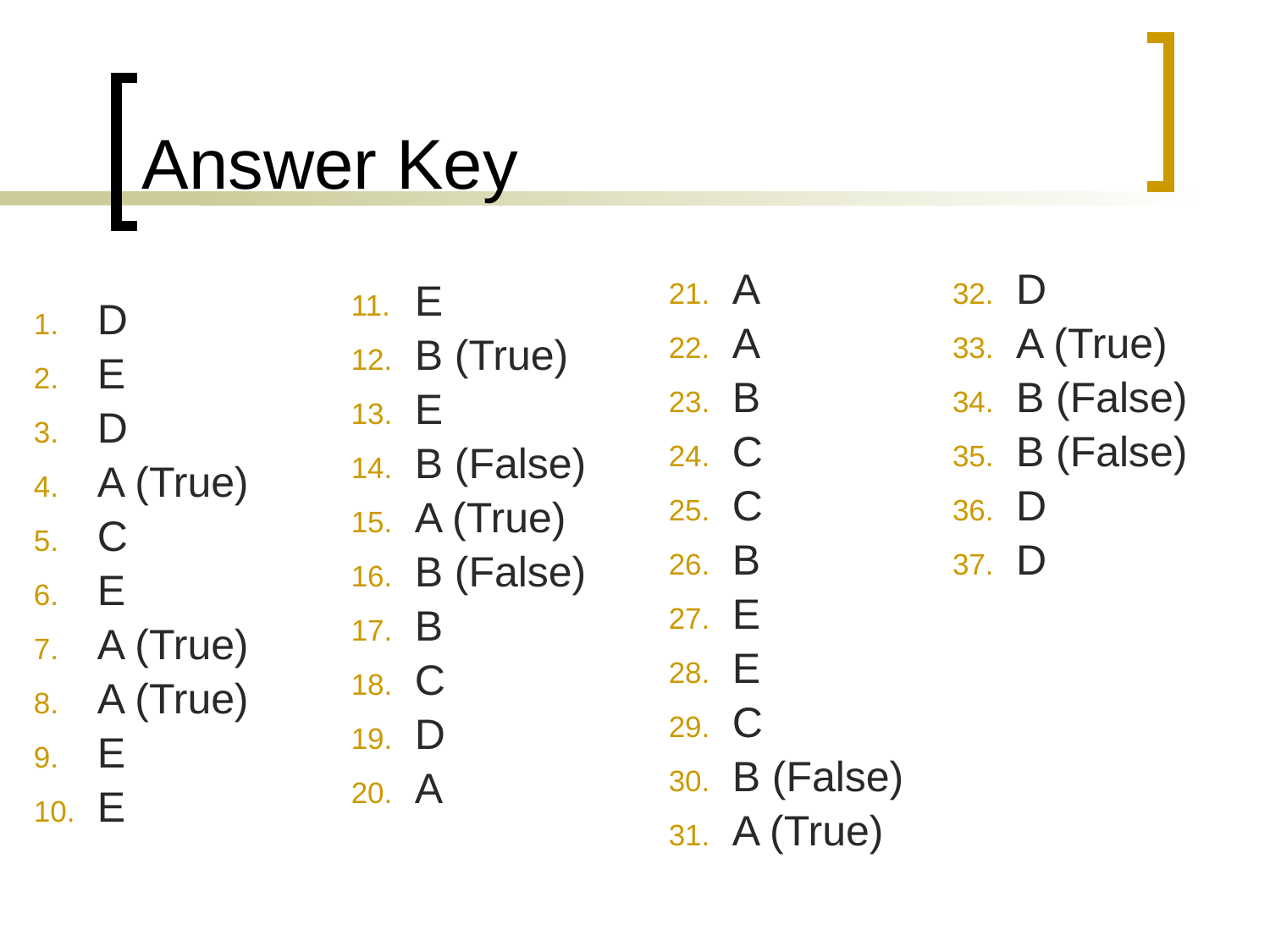

# Answer Key

D
E
D
A (True)
C
E
A (True)
A (True)
E
E

A
A
B
C
C
B
E
E
C
B (False)
A (True)

D
A (True)
B (False)
B (False)
D
D

E
B (True)
E
B (False)
A (True)
B (False)
B
C
D
A